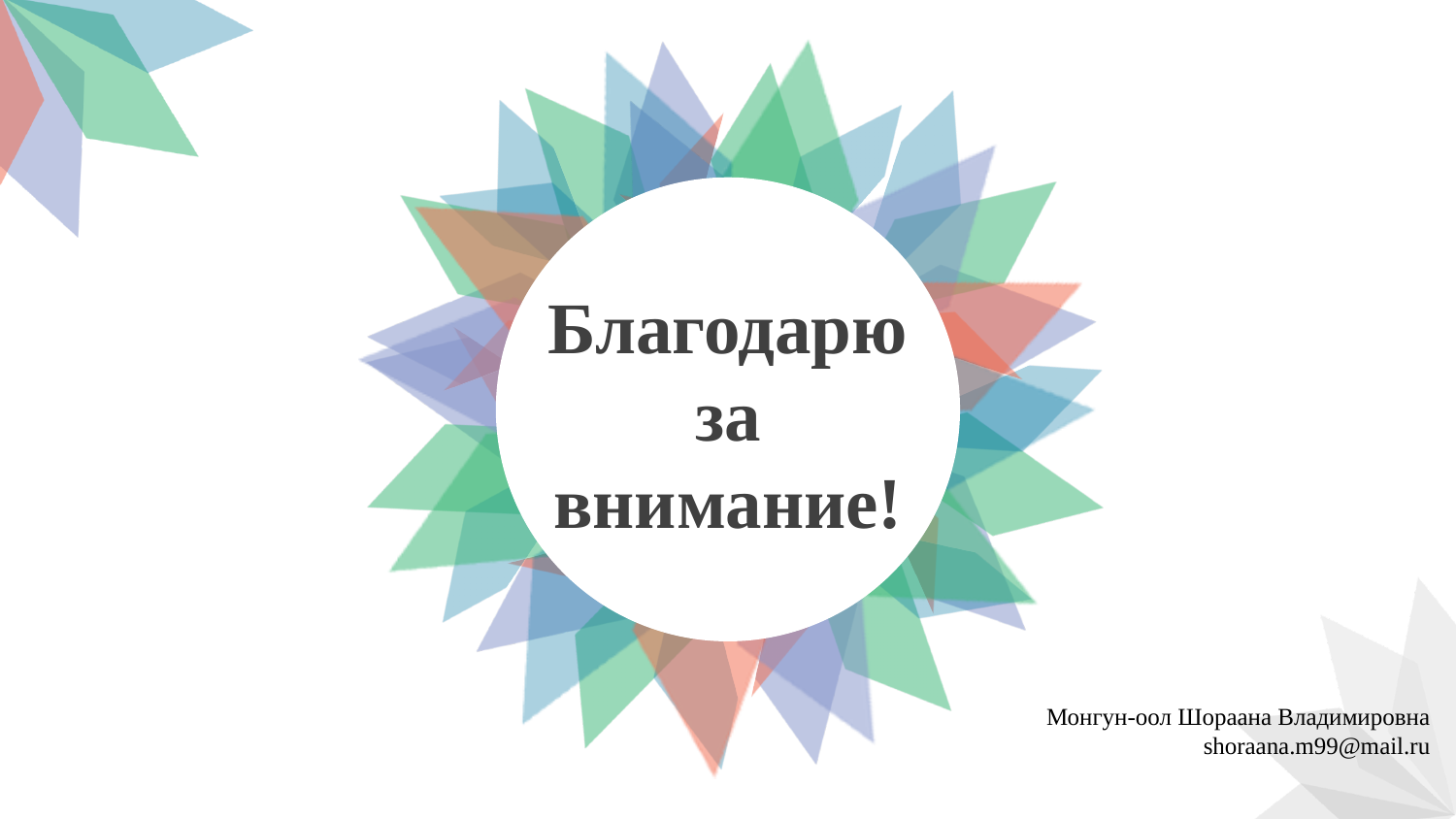

Благодарю за внимание!

Монгун-оол Шораана Владимировна
shoraana.m99@mail.ru